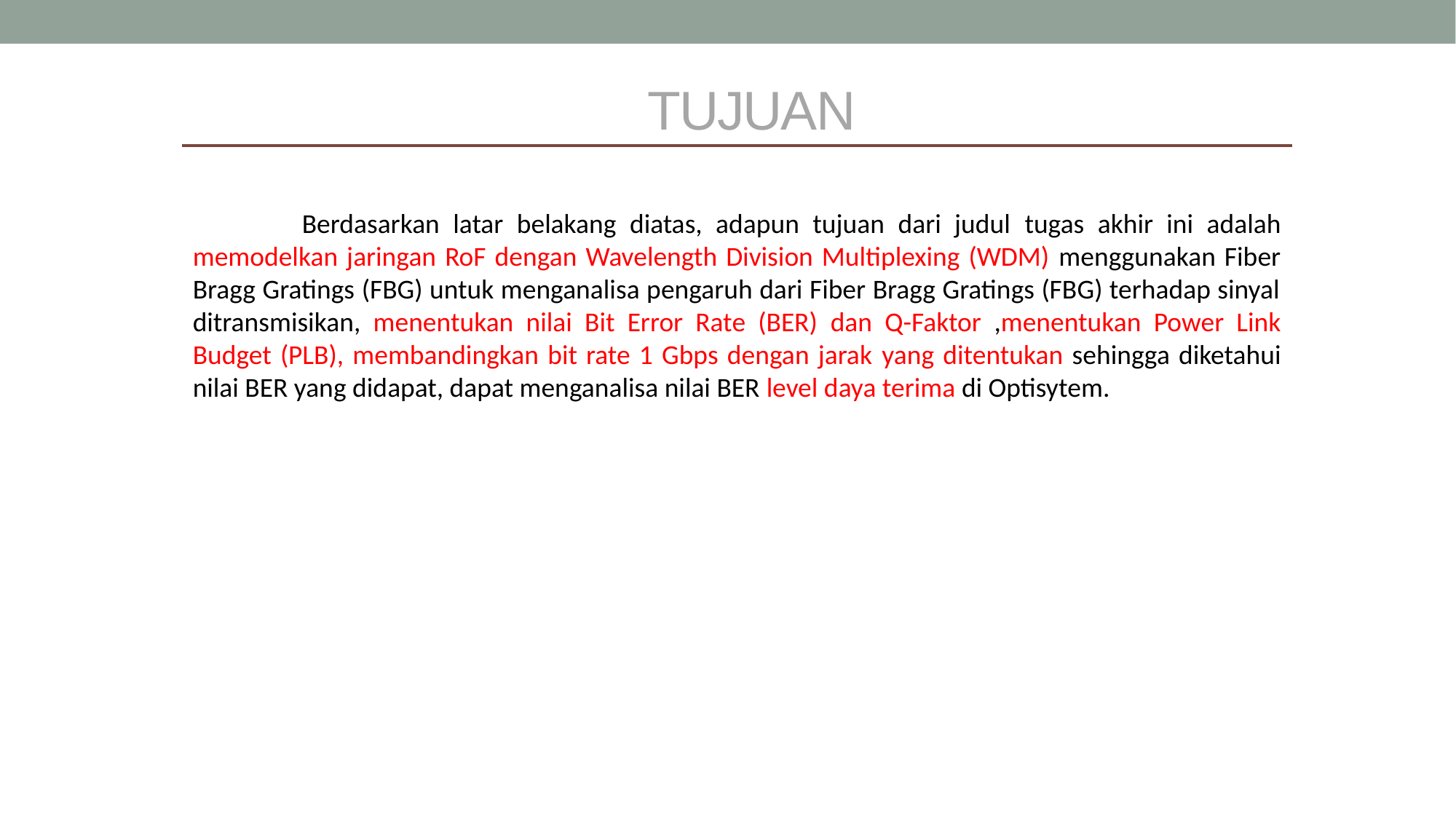

TUJUAN
	Berdasarkan latar belakang diatas, adapun tujuan dari judul tugas akhir ini adalah memodelkan jaringan RoF dengan Wavelength Division Multiplexing (WDM) menggunakan Fiber Bragg Gratings (FBG) untuk menganalisa pengaruh dari Fiber Bragg Gratings (FBG) terhadap sinyal ditransmisikan, menentukan nilai Bit Error Rate (BER) dan Q-Faktor ,menentukan Power Link Budget (PLB), membandingkan bit rate 1 Gbps dengan jarak yang ditentukan sehingga diketahui nilai BER yang didapat, dapat menganalisa nilai BER level daya terima di Optisytem.